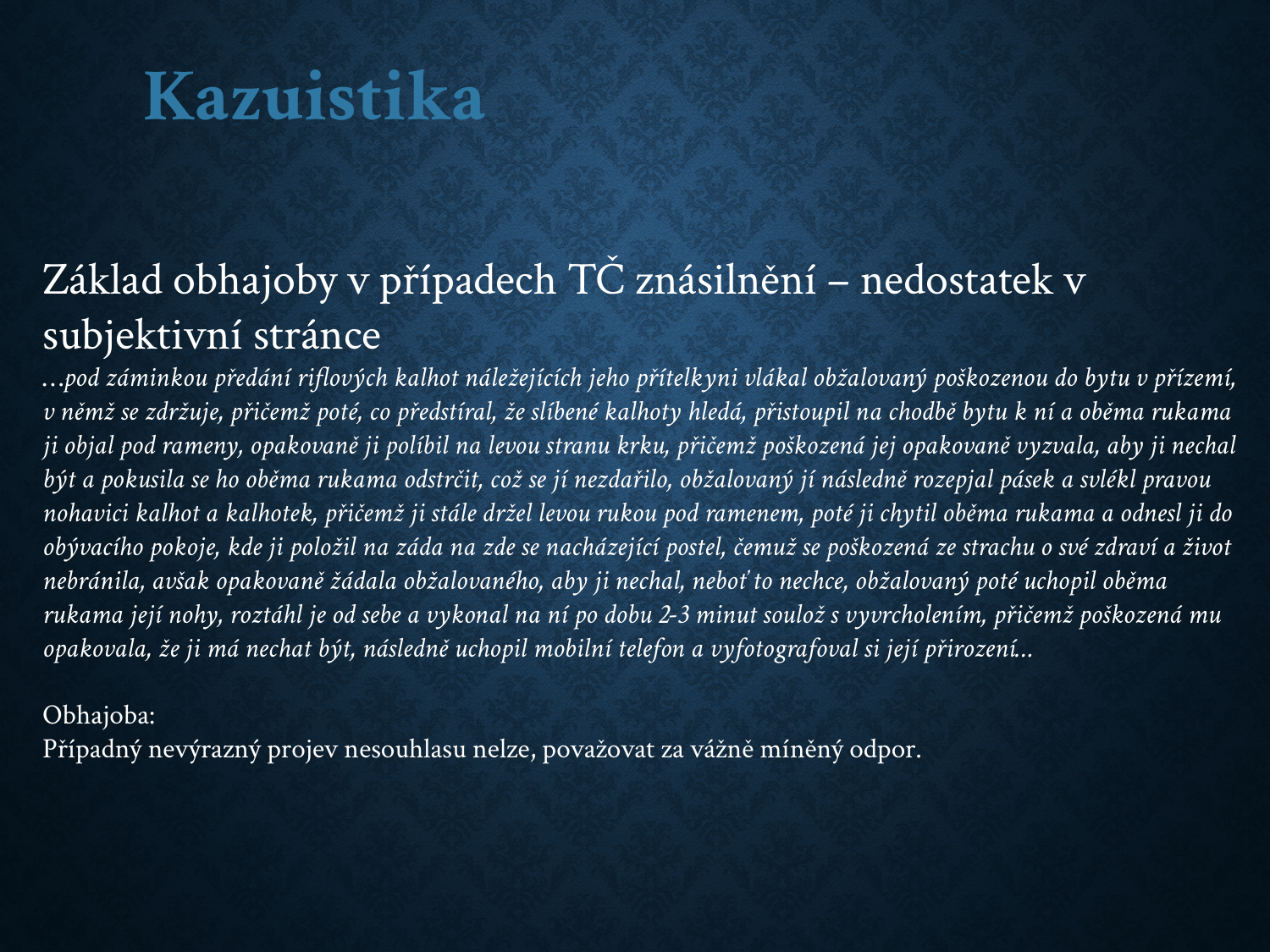

Kazuistika

Základ obhajoby v případech TČ znásilnění – nedostatek v subjektivní stránce
…pod záminkou předání riflových kalhot náležejících jeho přítelkyni vlákal obžalovaný poškozenou do bytu v přízemí, v němž se zdržuje, přičemž poté, co předstíral, že slíbené kalhoty hledá, přistoupil na chodbě bytu k ní a oběma rukama ji objal pod rameny, opakovaně ji políbil na levou stranu krku, přičemž poškozená jej opakovaně vyzvala, aby ji nechal být a pokusila se ho oběma rukama odstrčit, což se jí nezdařilo, obžalovaný jí následně rozepjal pásek a svlékl pravou nohavici kalhot a kalhotek, přičemž ji stále držel levou rukou pod ramenem, poté ji chytil oběma rukama a odnesl ji do obývacího pokoje, kde ji položil na záda na zde se nacházející postel, čemuž se poškozená ze strachu o své zdraví a život nebránila, avšak opakovaně žádala obžalovaného, aby ji nechal, neboť to nechce, obžalovaný poté uchopil oběma rukama její nohy, roztáhl je od sebe a vykonal na ní po dobu 2-3 minut soulož s vyvrcholením, přičemž poškozená mu opakovala, že ji má nechat být, následně uchopil mobilní telefon a vyfotografoval si její přirození…

Obhajoba:
Případný nevýrazný projev nesouhlasu nelze, považovat za vážně míněný odpor.